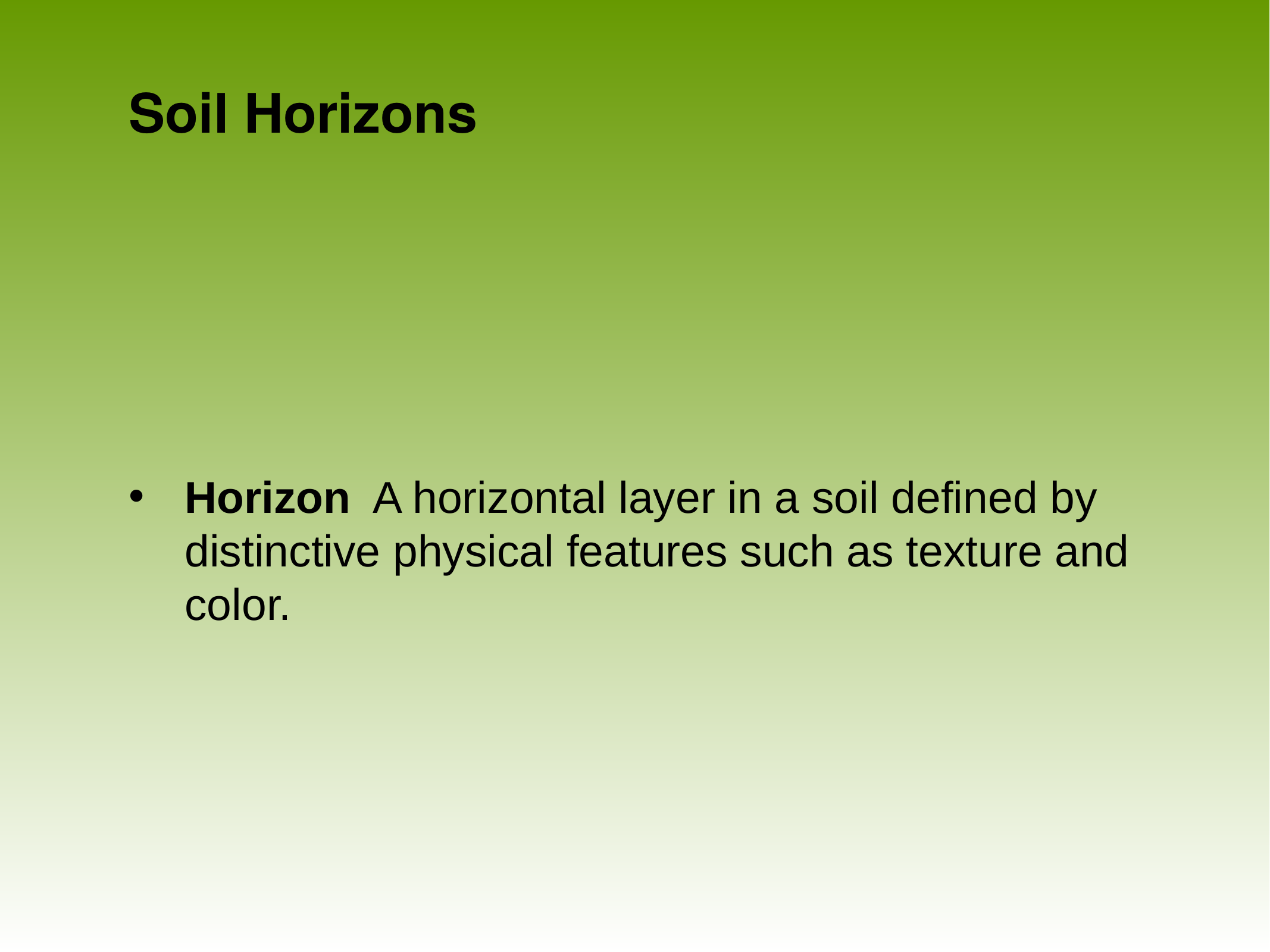

# Soil Horizons
Horizon  A horizontal layer in a soil defined by distinctive physical features such as texture and color.